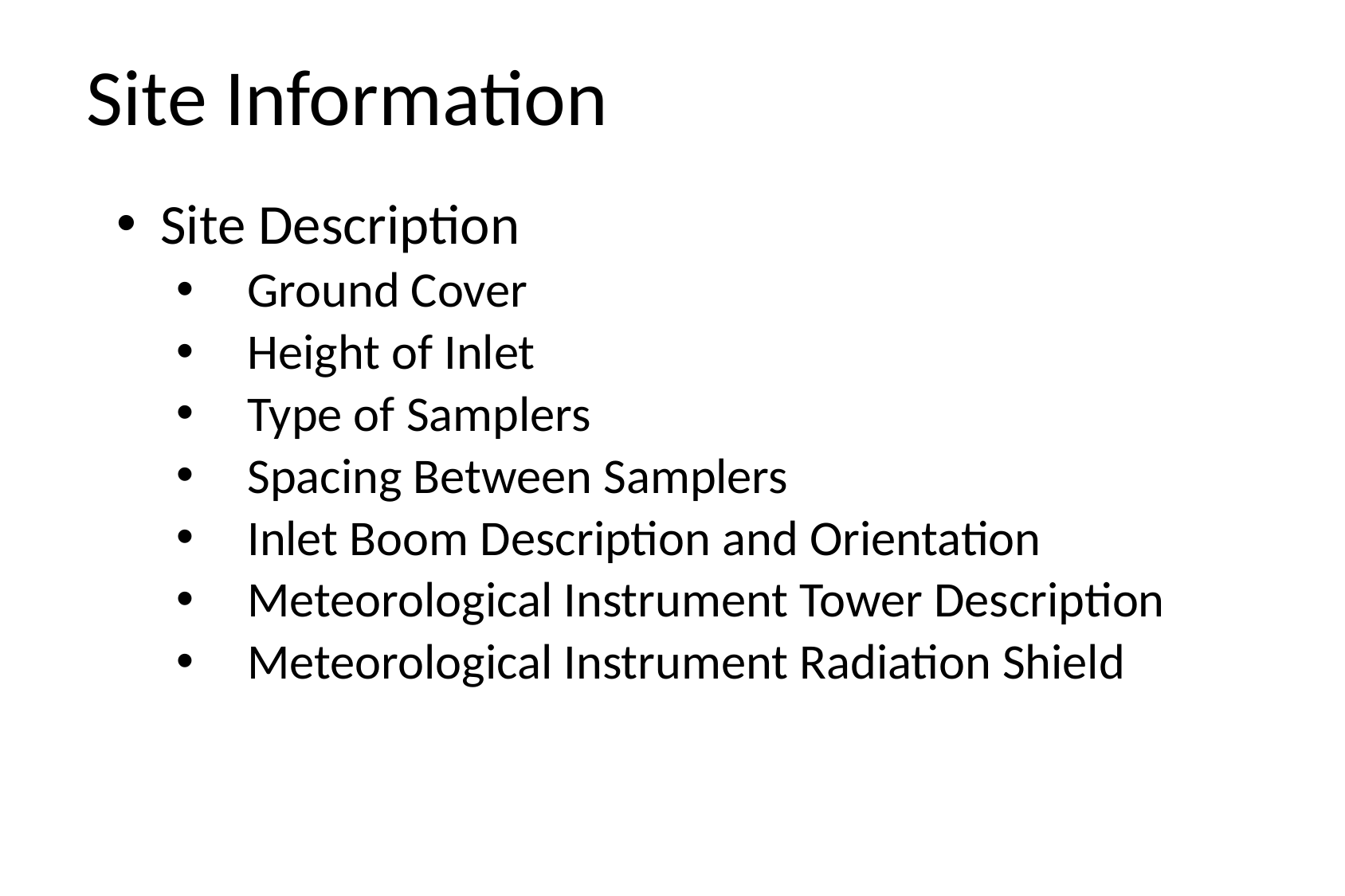

# Site Information
 Site Description
 Ground Cover
 Height of Inlet
 Type of Samplers
 Spacing Between Samplers
 Inlet Boom Description and Orientation
 Meteorological Instrument Tower Description
 Meteorological Instrument Radiation Shield